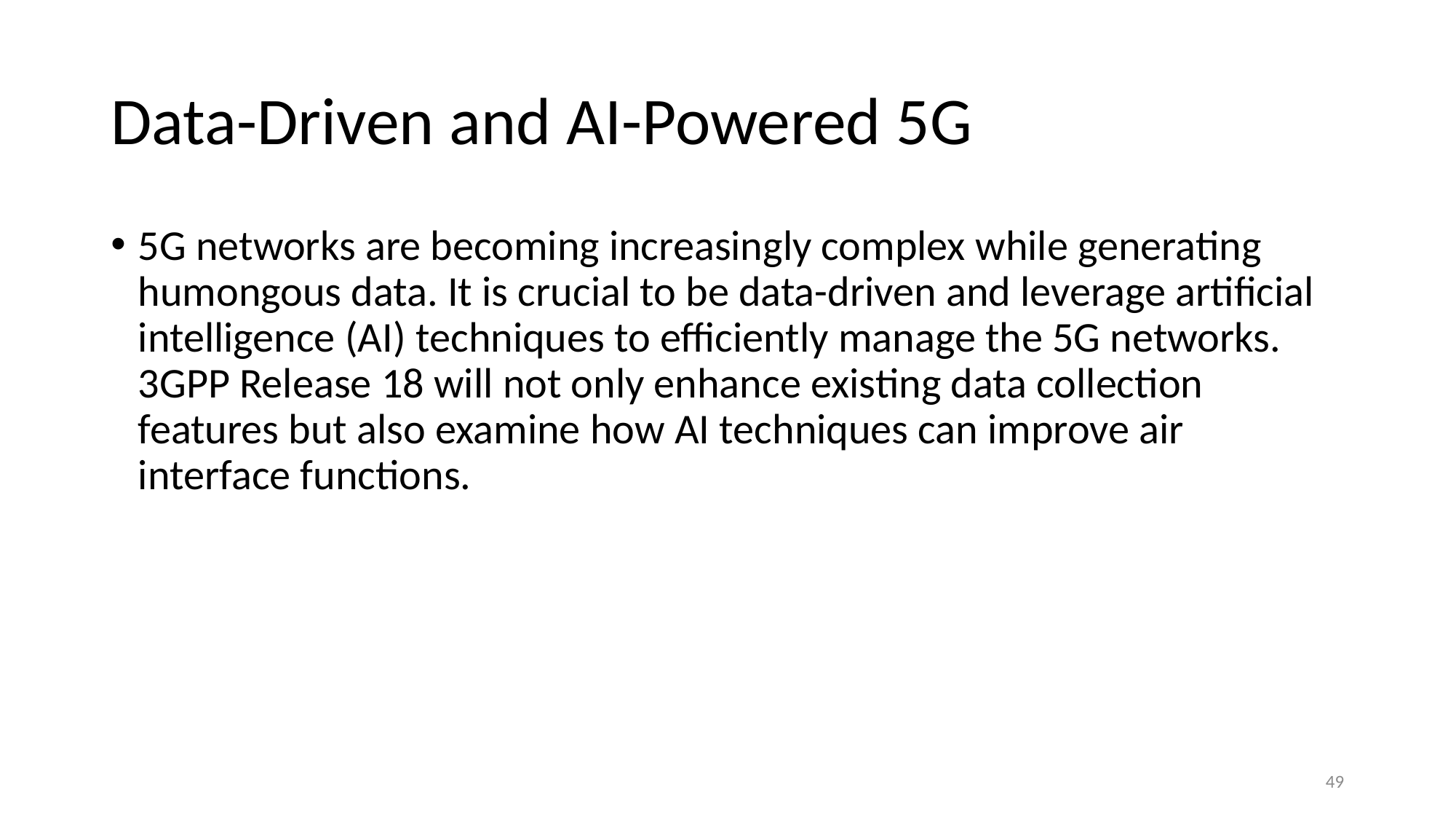

# Data-Driven and AI-Powered 5G
5G networks are becoming increasingly complex while generating humongous data. It is crucial to be data-driven and leverage artificial intelligence (AI) techniques to efficiently manage the 5G networks. 3GPP Release 18 will not only enhance existing data collection features but also examine how AI techniques can improve air interface functions.
49